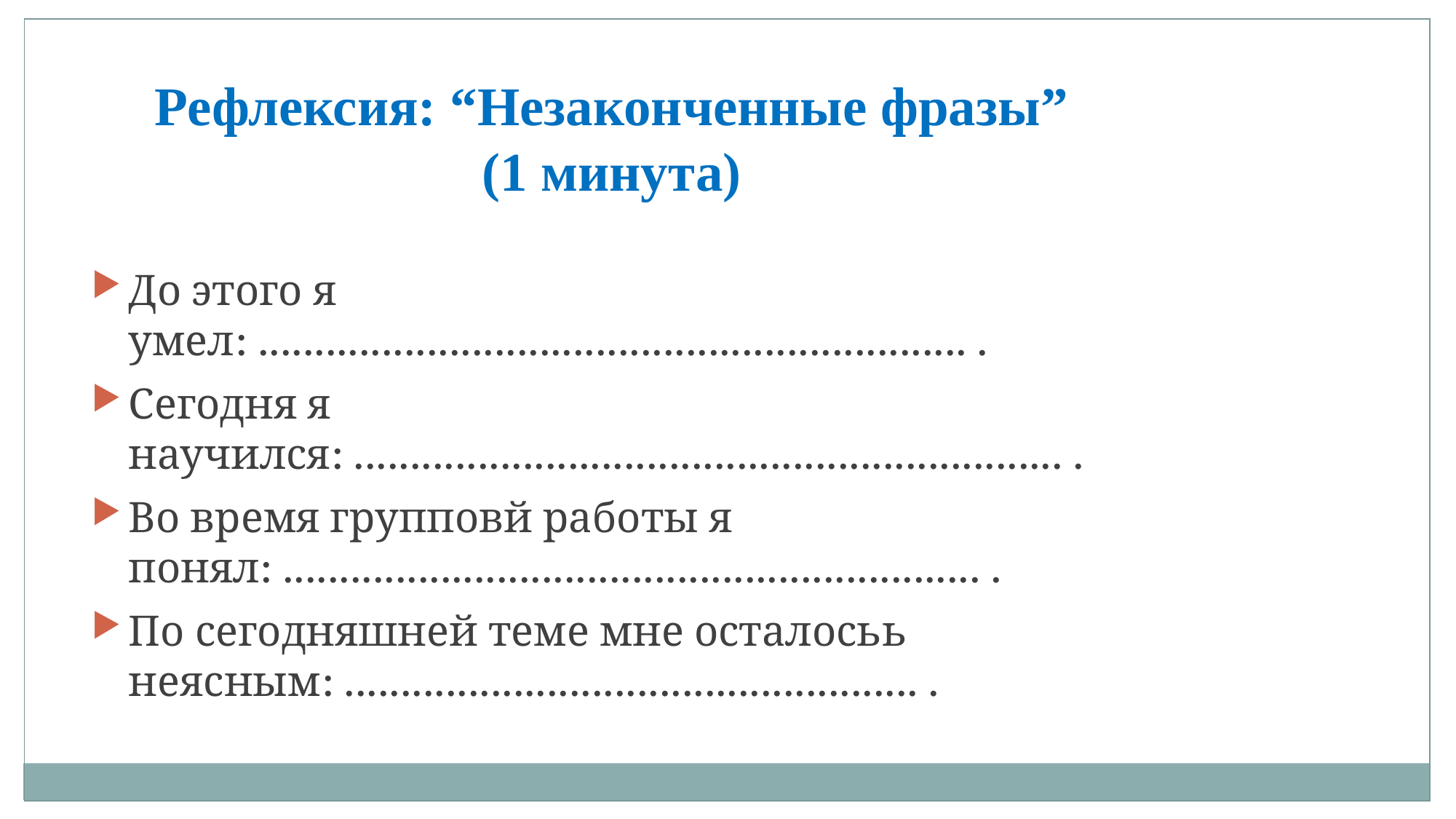

Рефлексия: “Незаконченные фразы”
(1 минута)
До этого я умел: ............................................................... .
Сегодня я научился: ............................................................... .
Во время групповй работы я понял: .............................................................. .
По сегодняшней теме мне осталосьь неясным: ................................................... .